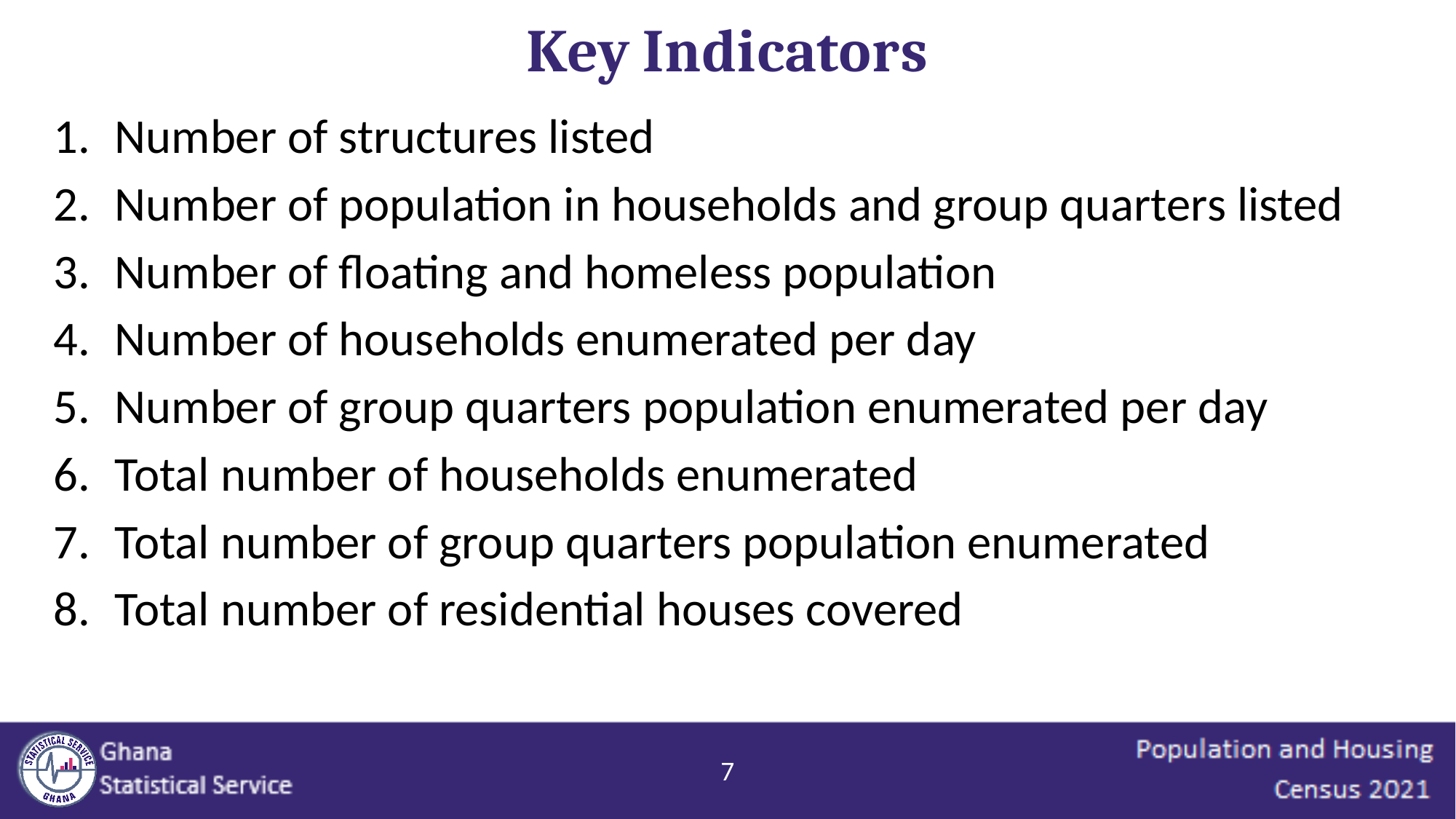

Key Indicators
Number of structures listed
Number of population in households and group quarters listed
Number of floating and homeless population
Number of households enumerated per day
Number of group quarters population enumerated per day
Total number of households enumerated
Total number of group quarters population enumerated
Total number of residential houses covered

7